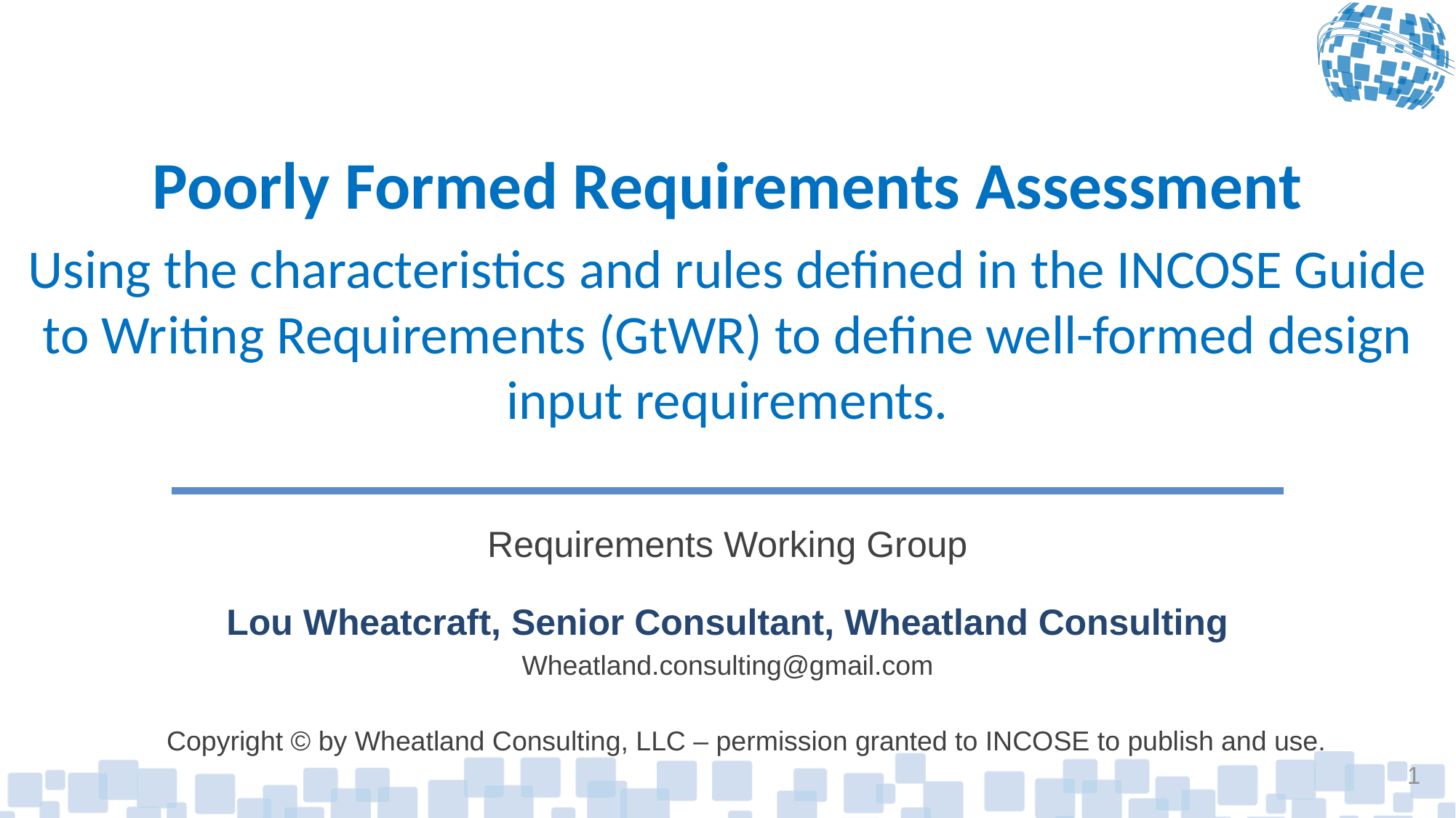

Poorly Formed Requirements Assessment
Using the characteristics and rules defined in the INCOSE Guide to Writing Requirements (GtWR) to define well-formed design input requirements.
Requirements Working Group

Lou Wheatcraft, Senior Consultant, Wheatland Consulting
Wheatland.consulting@gmail.com
Copyright © by Wheatland Consulting, LLC – permission granted to INCOSE to publish and use.
1